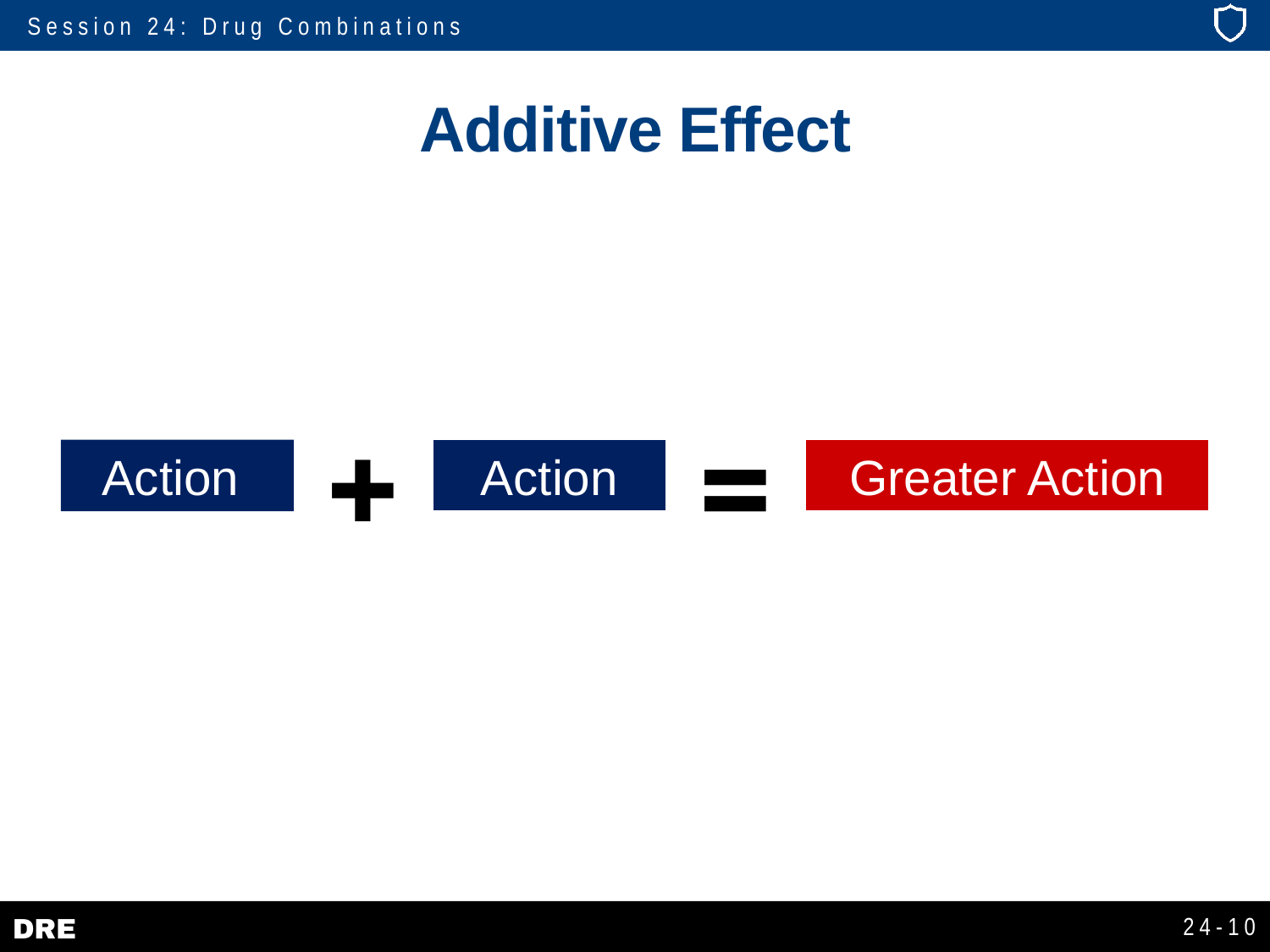

# Additive Effect
+
=
Action
Action
Greater Action
24-10